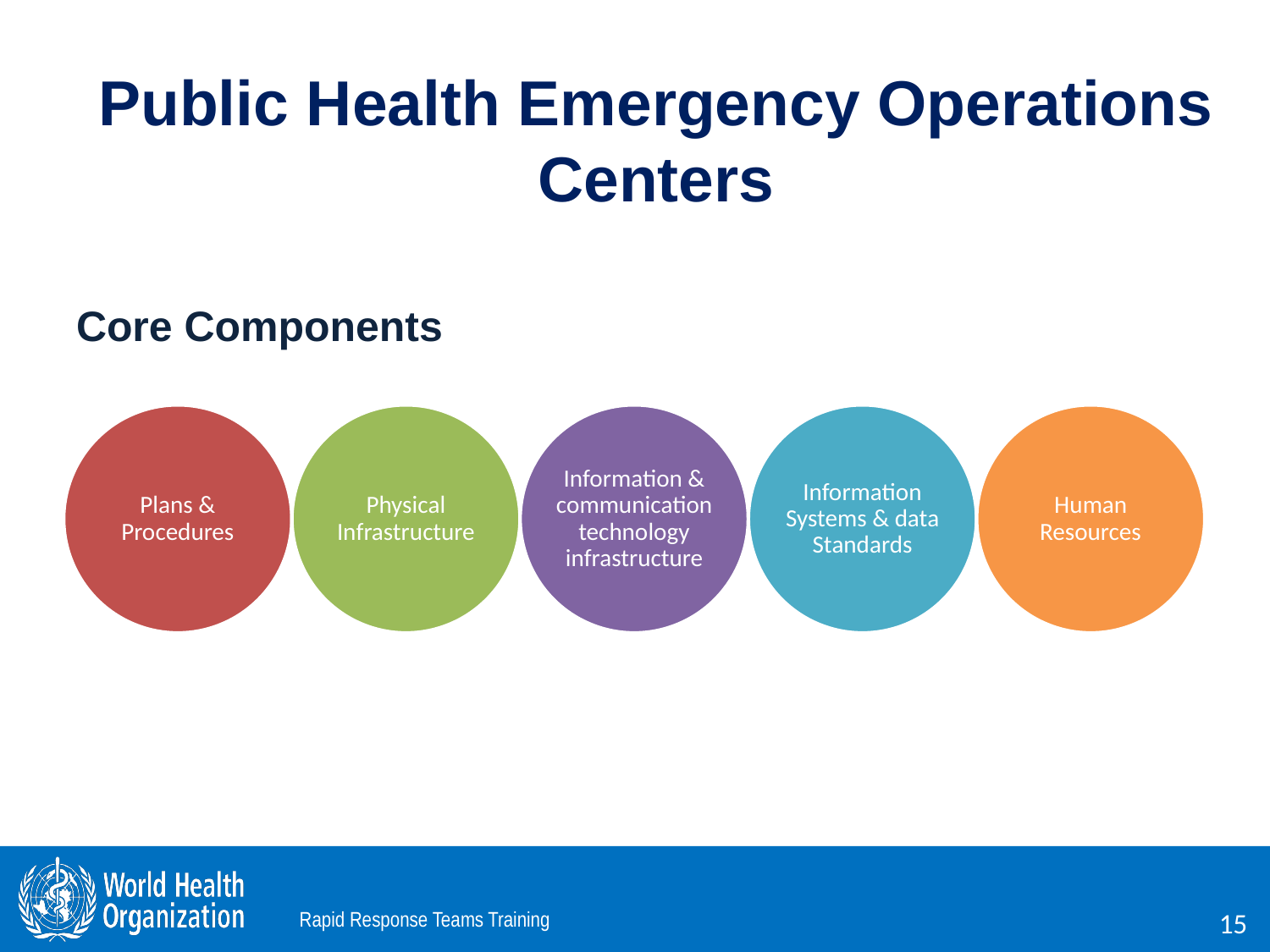

Public Health Emergency Operations Centers
Core Components
Plans & Procedures
Physical Infrastructure
Information & communication technology infrastructure
Information Systems & data Standards
Human Resources